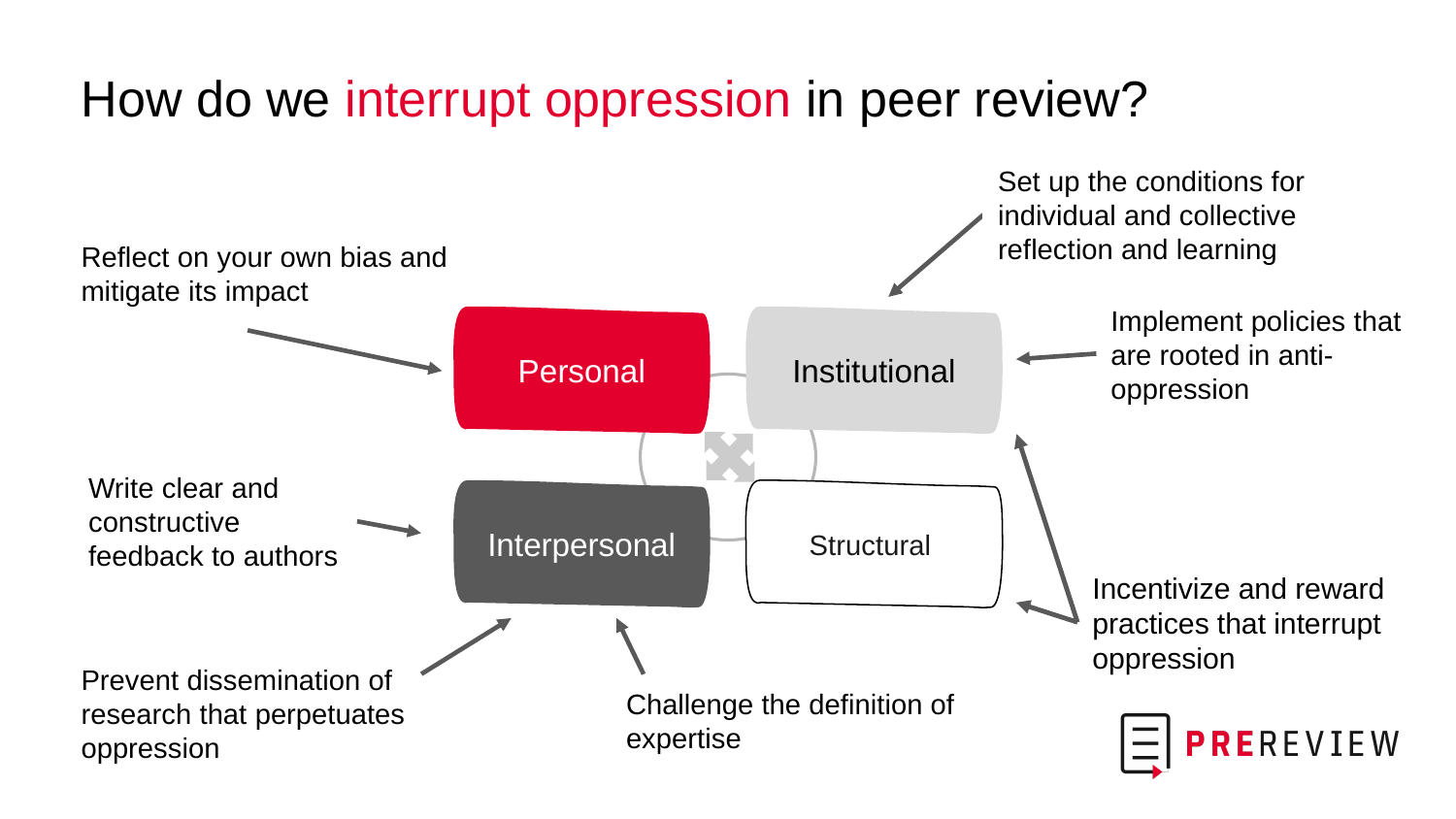

How do we interrupt oppression in peer review?
Set up the conditions for individual and collective reflection and learning
Reflect on your own bias and mitigate its impact
Implement policies that  are rooted in anti-oppression
Personal
Institutional

Incentivize and reward practices that interrupt oppression
Write clear and constructive feedback to authors
Interpersonal
Structural
Challenge the definition of expertise
Prevent dissemination of research that perpetuates oppression